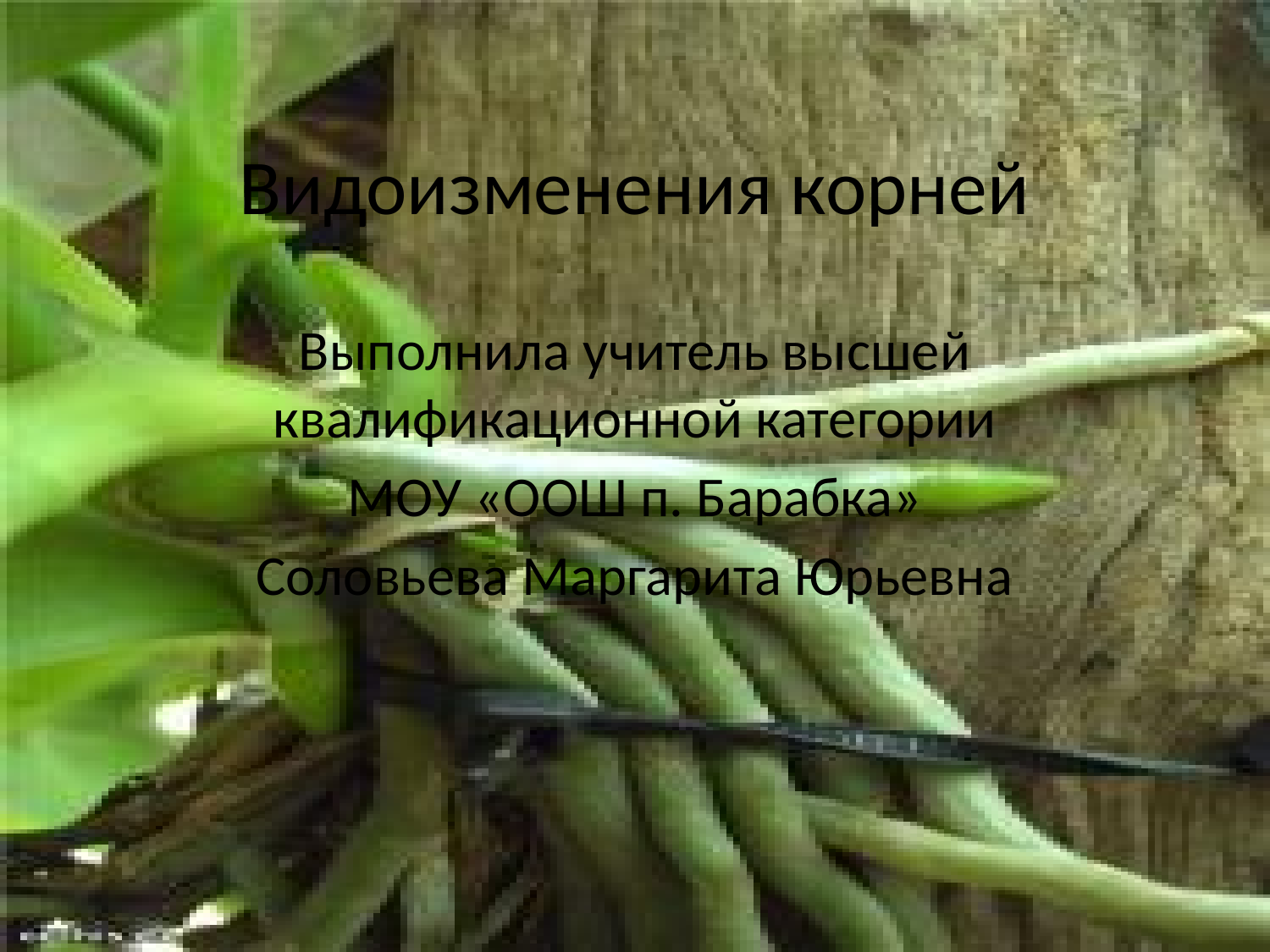

# Видоизменения корней
Выполнила учитель высшей квалификационной категории
МОУ «ООШ п. Барабка»
Соловьева Маргарита Юрьевна